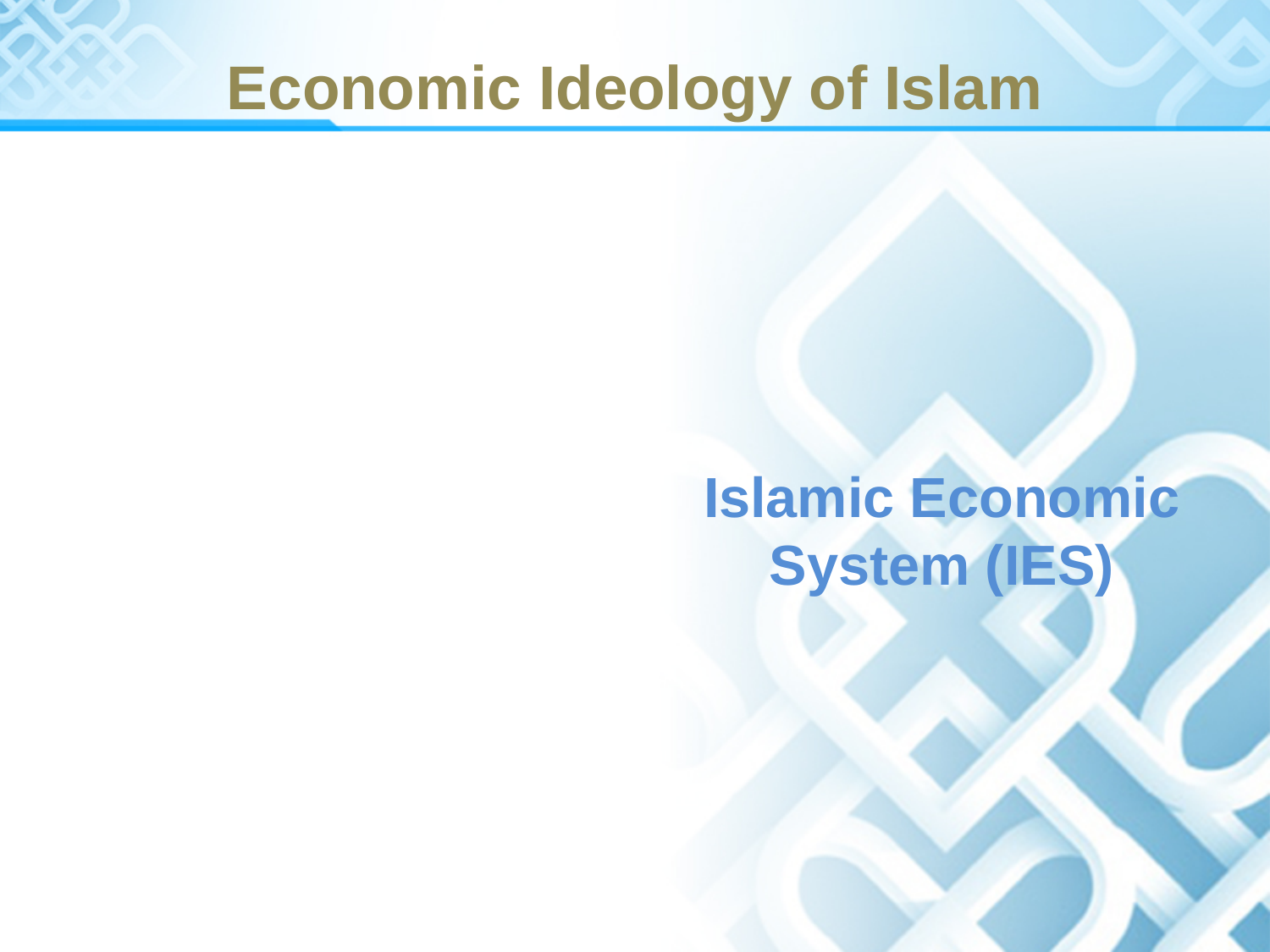

# Economic Ideology of Islam
Islamic Economic System (IES)